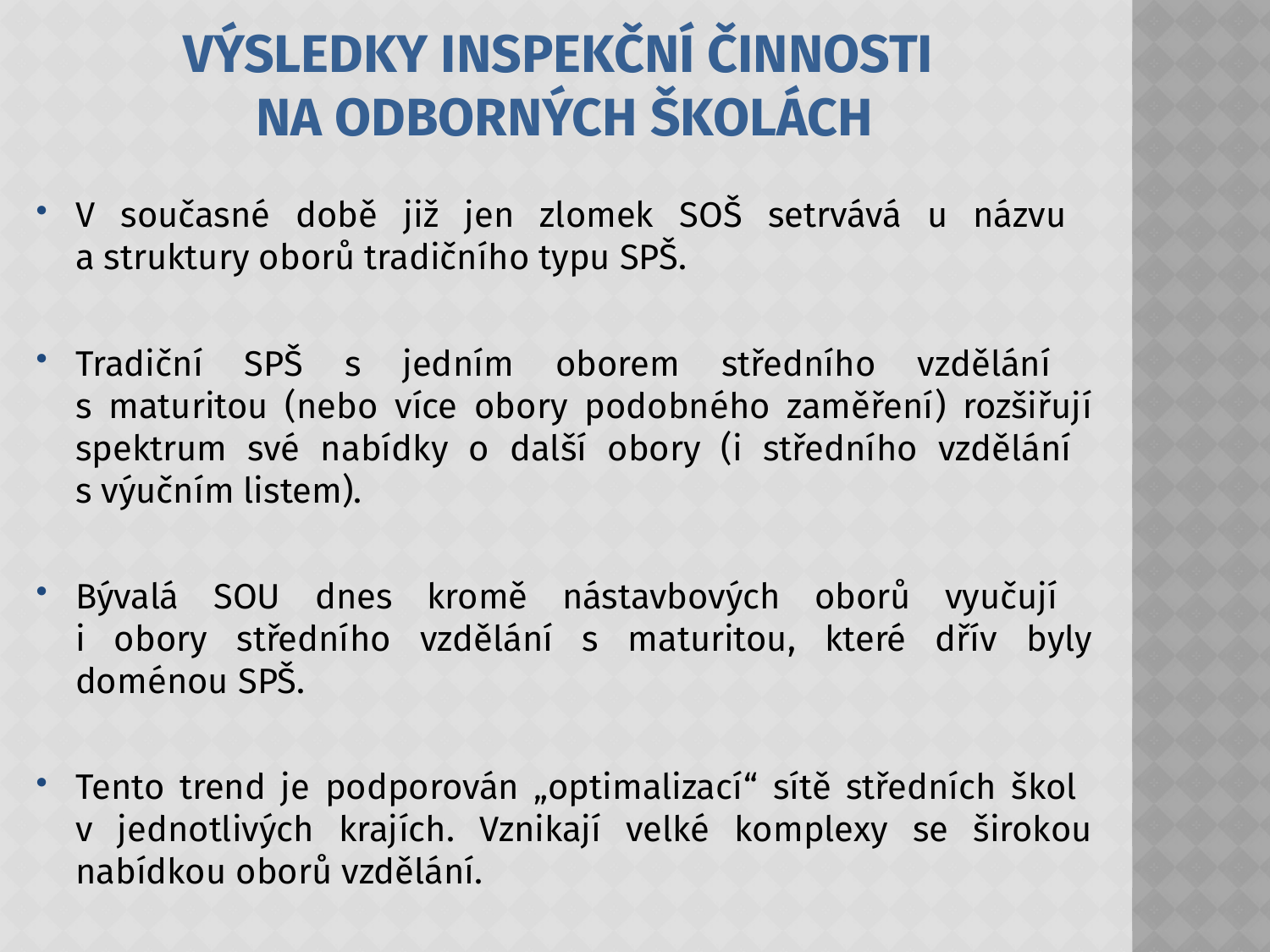

# Výsledky inspekční činnosti na odborných školách
V současné době již jen zlomek SOŠ setrvává u názvu
a struktury oborů tradičního typu SPŠ.

Tradiční SPŠ s jedním oborem středního vzdělání
s maturitou (nebo více obory podobného zaměření) rozšiřují spektrum své nabídky o další obory (i středního vzdělání
s výučním listem).

Bývalá SOU dnes kromě nástavbových oborů vyučují
i obory středního vzdělání s maturitou, které dřív byly doménou SPŠ.

Tento trend je podporován „optimalizací“ sítě středních škol
v jednotlivých krajích. Vznikají velké komplexy se širokou nabídkou oborů vzdělání.